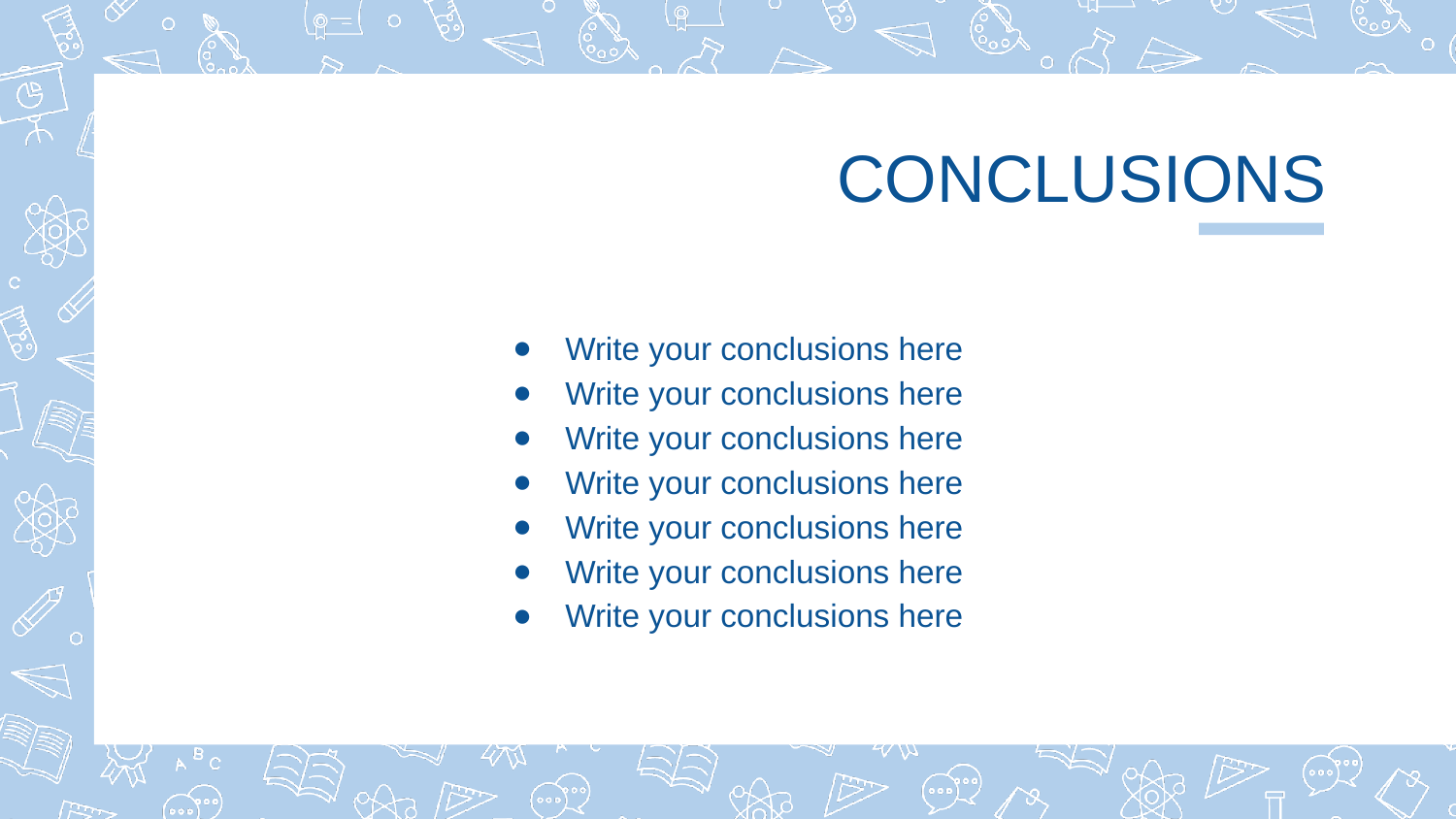

# CONCLUSIONS
Write your conclusions here
Write your conclusions here
Write your conclusions here
Write your conclusions here
Write your conclusions here
Write your conclusions here
Write your conclusions here